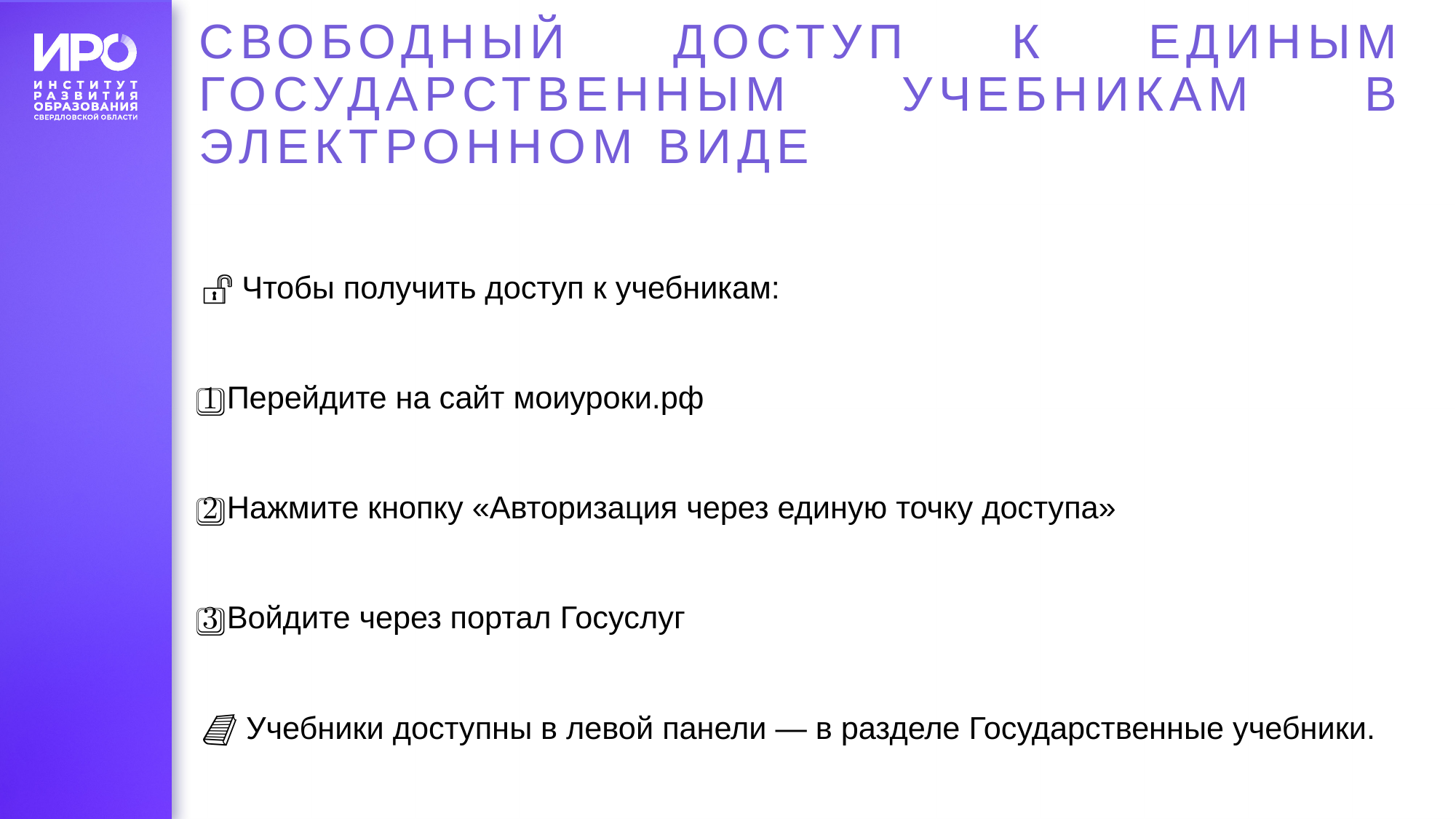

СВОБОДНЫЙ ДОСТУП К ЕДИНЫМ ГОСУДАРСТВЕННЫМ УЧЕБНИКАМ В ЭЛЕКТРОННОМ ВИДЕ

🔓 Чтобы получить доступ к учебникам:

1⃣ Перейдите на сайт моиуроки.рф

2⃣ Нажмите кнопку «Авторизация через единую точку доступа»

3⃣ Войдите через портал Госуслуг

📘 Учебники доступны в левой панели — в разделе Государственные учебники.